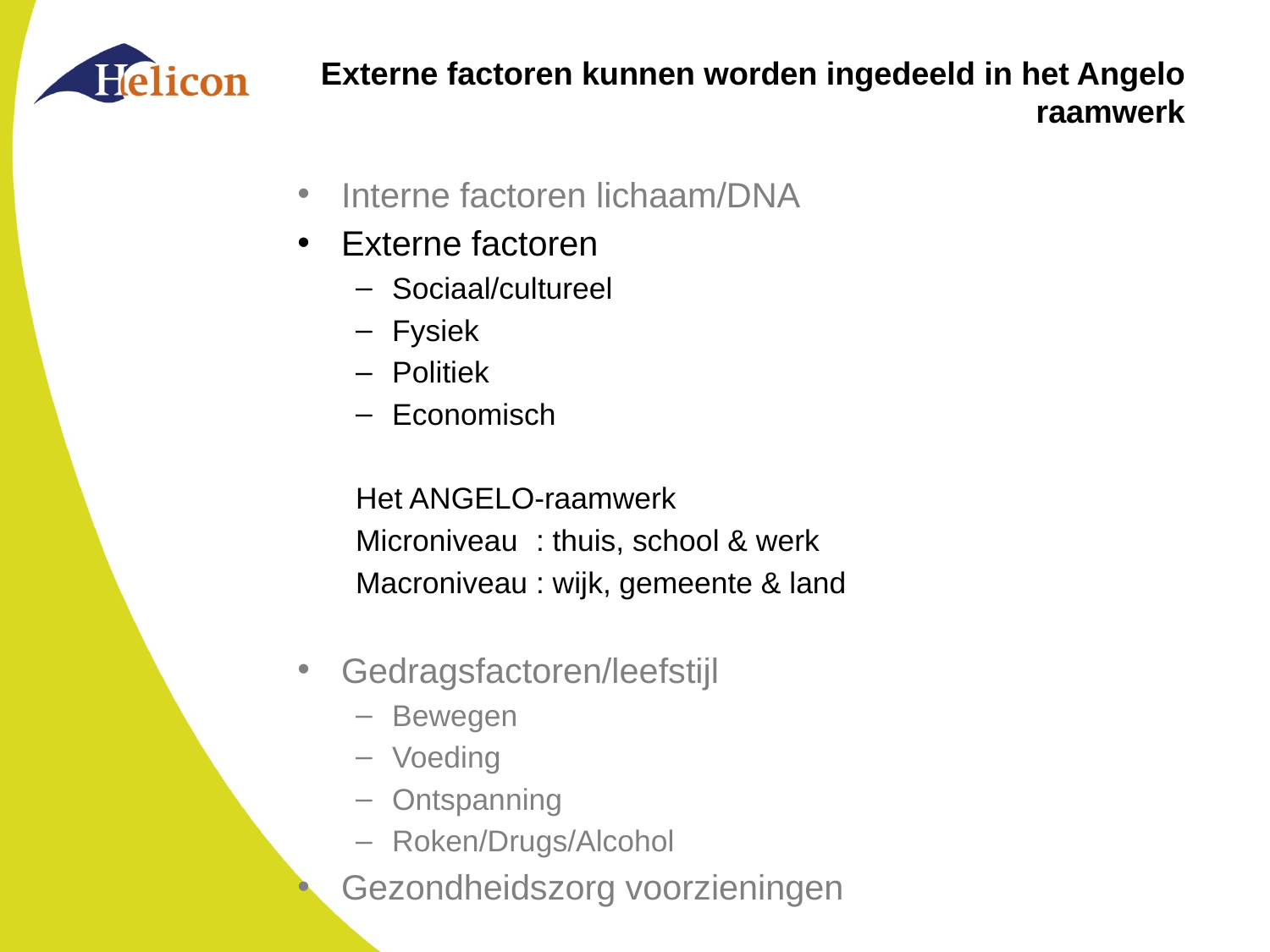

# Externe factoren kunnen worden ingedeeld in het Angelo raamwerk
Interne factoren lichaam/DNA
Externe factoren
Sociaal/cultureel
Fysiek
Politiek
Economisch

Het ANGELO-raamwerk
Microniveau		: thuis, school & werk
Macroniveau	: wijk, gemeente & land

Gedragsfactoren/leefstijl
Bewegen
Voeding
Ontspanning
Roken/Drugs/Alcohol
Gezondheidszorg voorzieningen